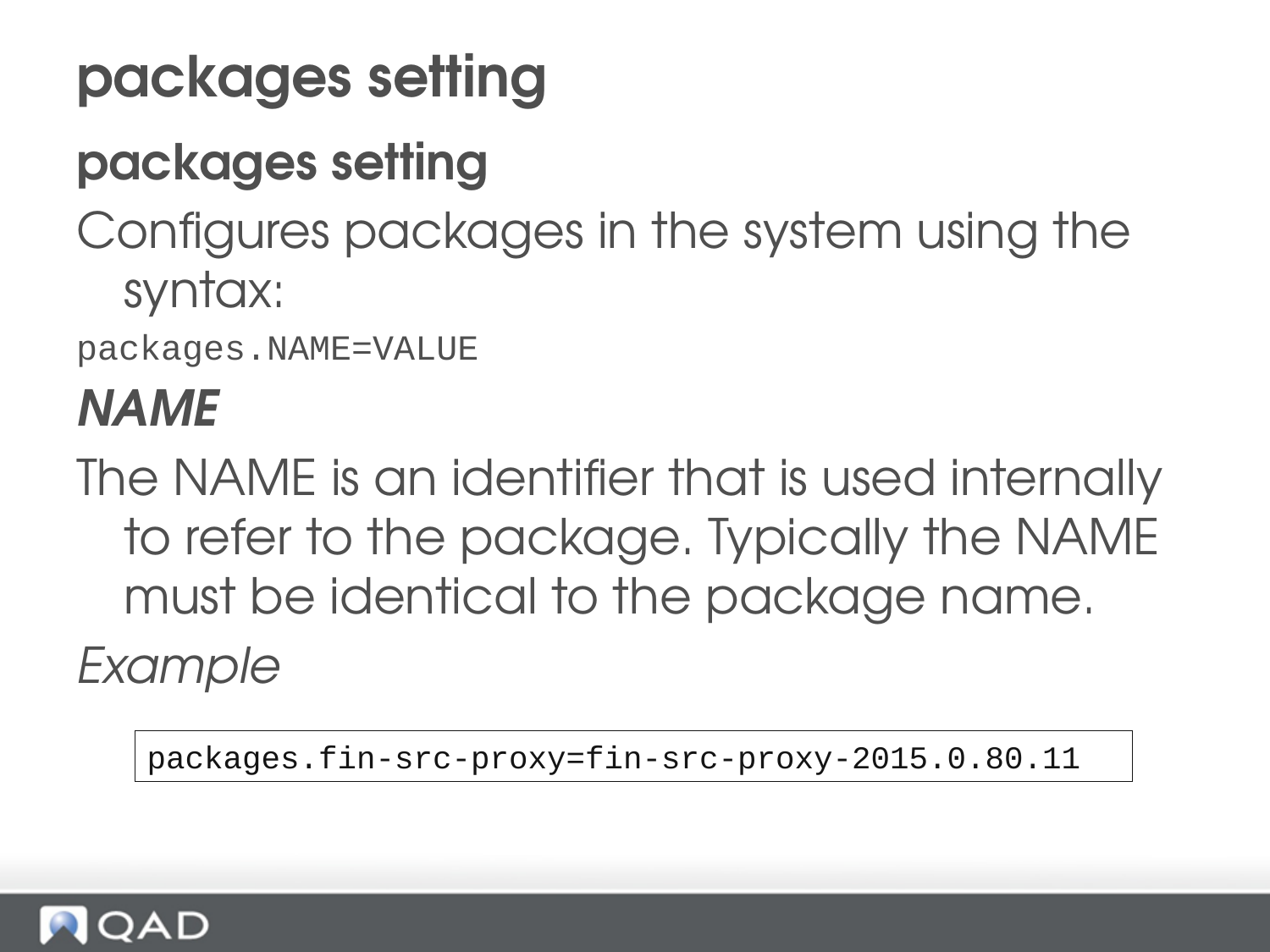

# packages setting
packages setting
Configures packages in the system using the syntax:
packages.NAME=VALUE
NAME
The NAME is an identifier that is used internally to refer to the package. Typically the NAME must be identical to the package name.
Example
packages.fin-src-proxy=fin-src-proxy-2015.0.80.11